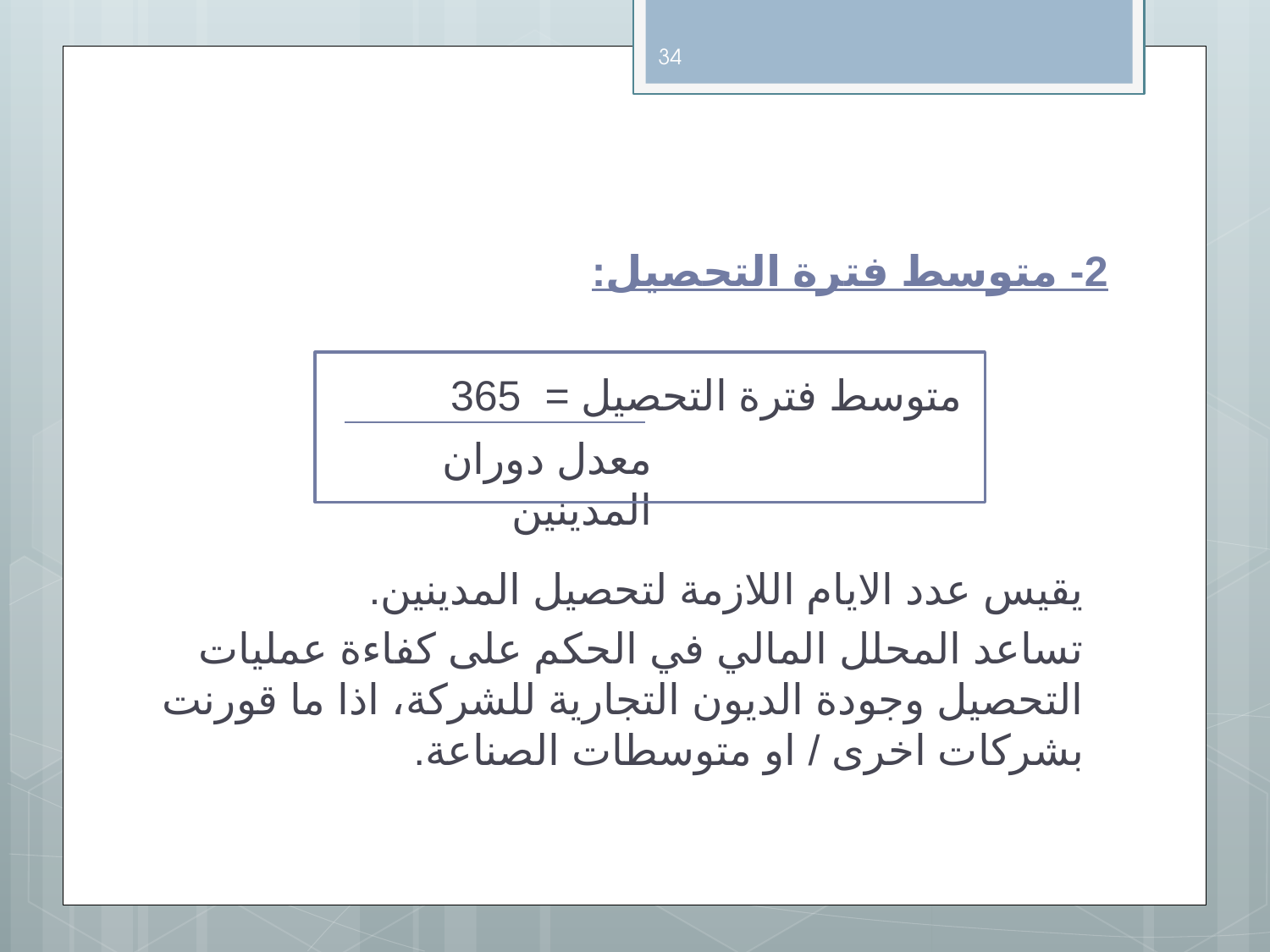

34
# 2- متوسط فترة التحصيل:

متوسط فترة التحصيل =	  365
معدل دوران المدينين
يقيس عدد الايام اللازمة لتحصيل المدينين.
تساعد المحلل المالي في الحكم على كفاءة عمليات التحصيل وجودة الديون التجارية للشركة، اذا ما قورنت بشركات اخرى / او متوسطات الصناعة.